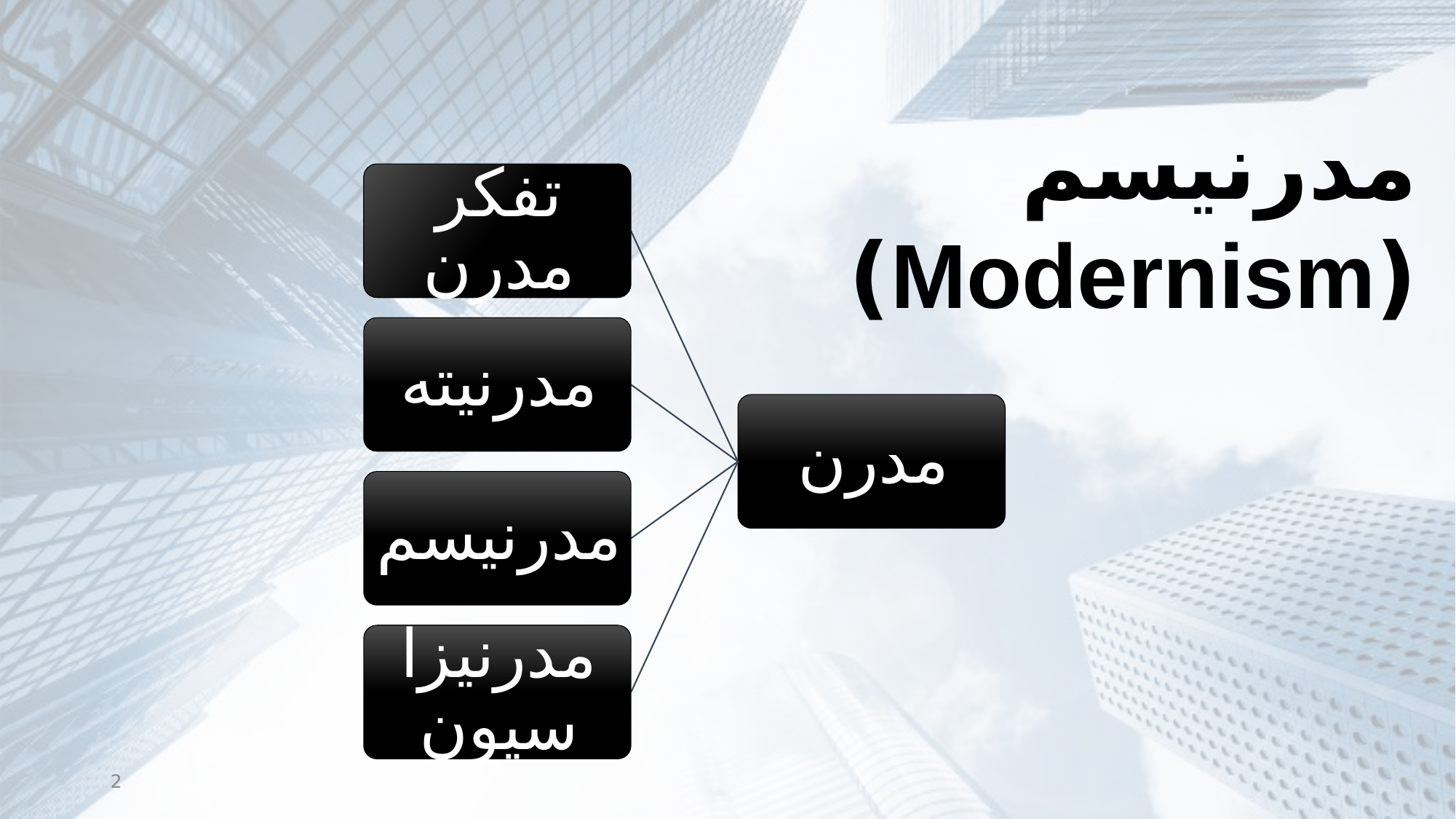

مدرنیسم (Modernism)
مدرن

تفکر مدرن

مدرنیته

مدرنیسم

مدرنیزاسیون
2